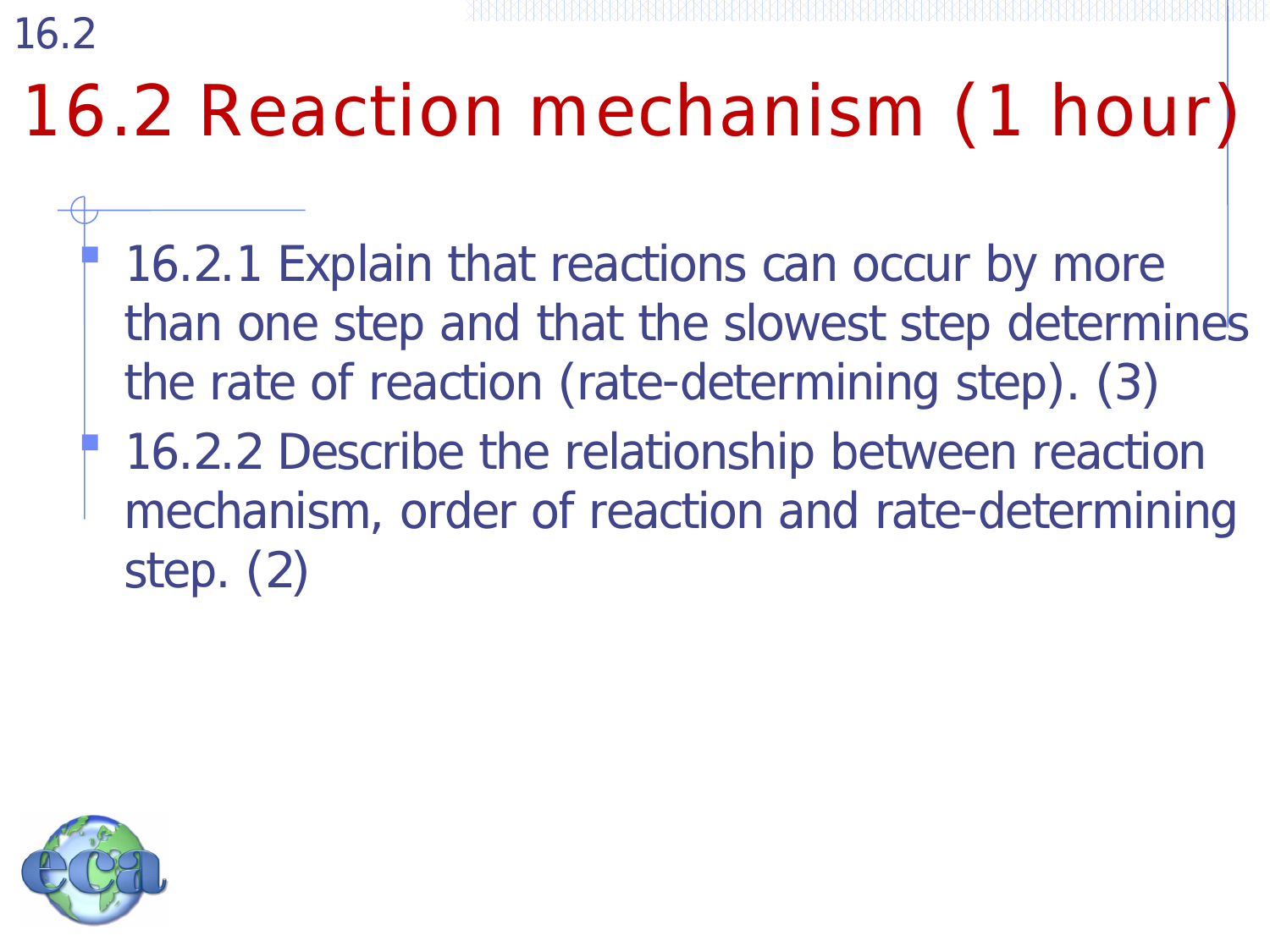

# 16.2 Reaction mechanism (1 hour)
16.2.1 Explain that reactions can occur by more than one step and that the slowest step determines the rate of reaction (rate-determining step). (3)
16.2.2 Describe the relationship between reaction mechanism, order of reaction and rate-determining step. (2)